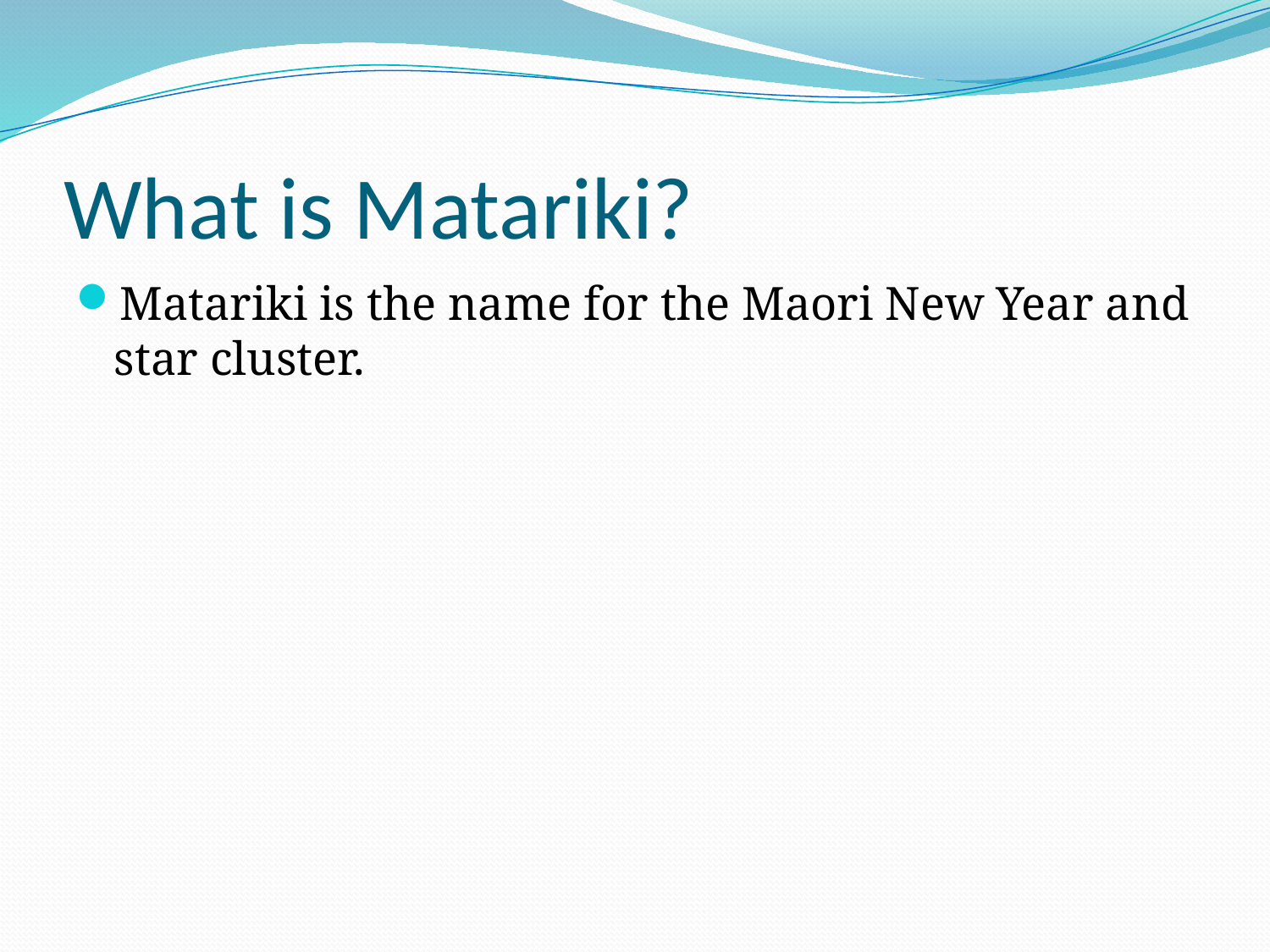

# What is Matariki?
Matariki is the name for the Maori New Year and star cluster.